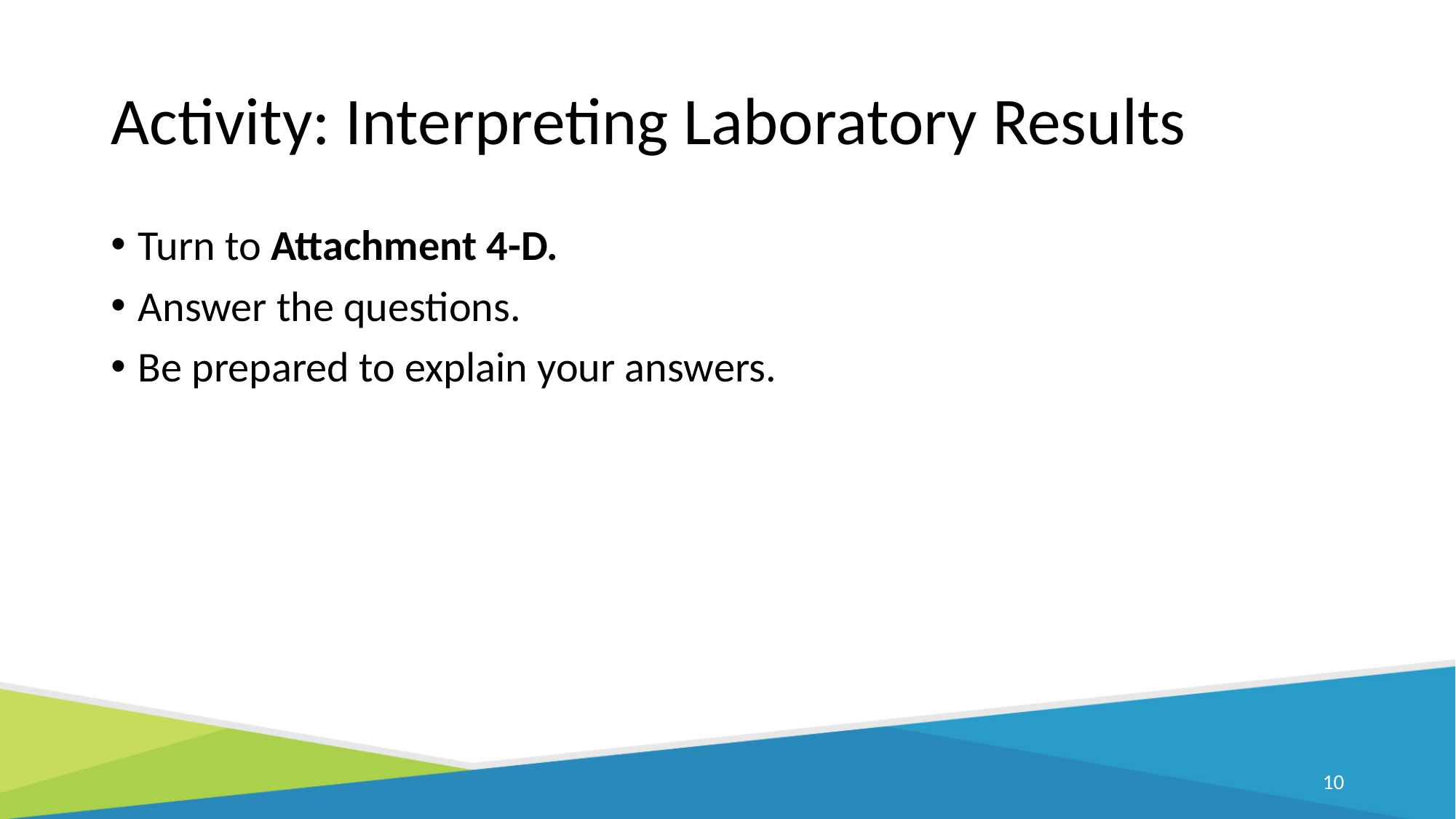

# Activity: Interpreting Laboratory Results
Turn to Attachment 4-D.
Answer the questions.
Be prepared to explain your answers.

10